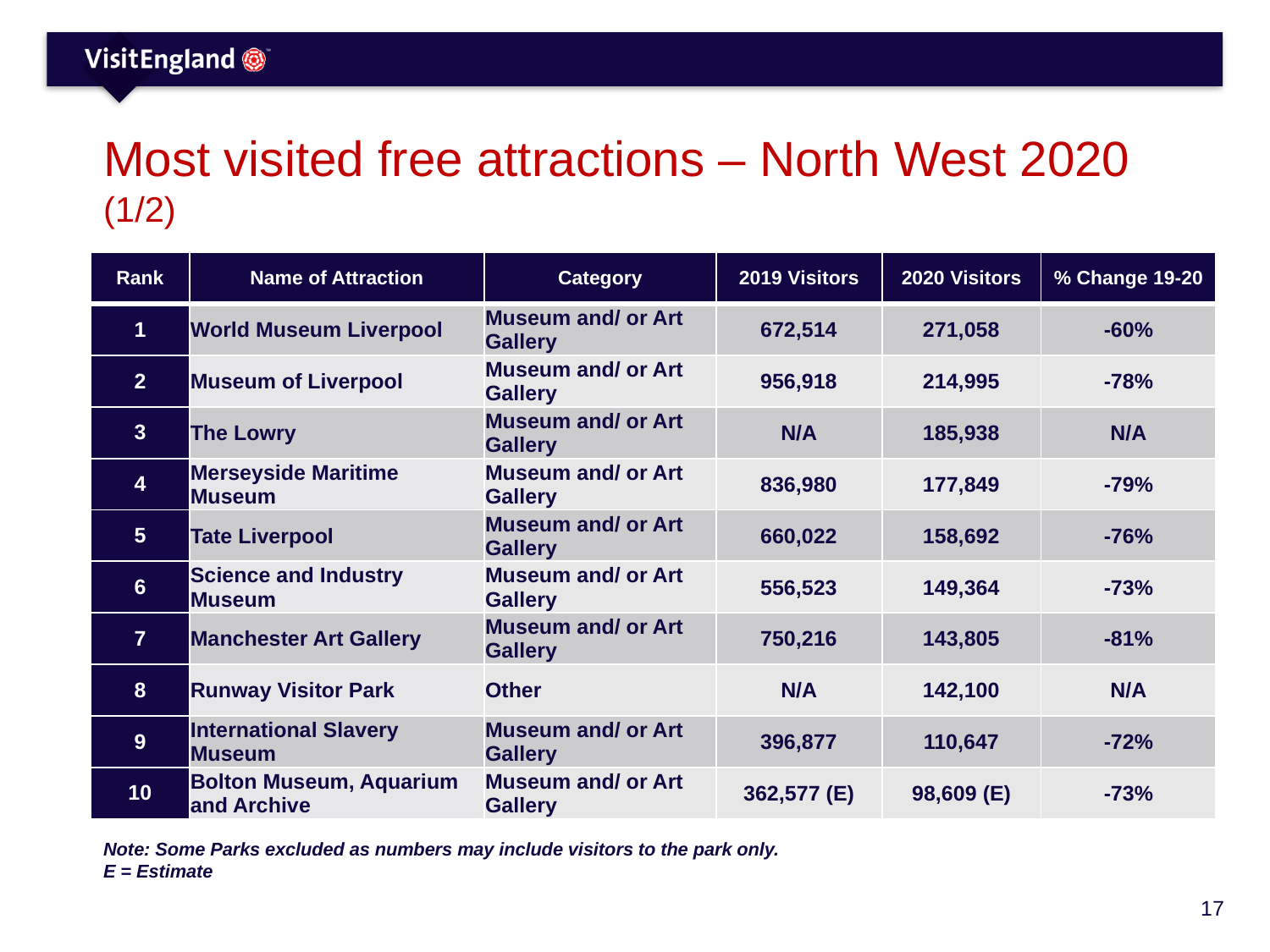

# Most visited free attractions – North West 2020 (1/2)
| Rank | Name of Attraction | Category | 2019 Visitors | 2020 Visitors | % Change 19-20 |
| --- | --- | --- | --- | --- | --- |
| 1 | World Museum Liverpool | Museum and/ or Art Gallery | 672,514 | 271,058 | -60% |
| 2 | Museum of Liverpool | Museum and/ or Art Gallery | 956,918 | 214,995 | -78% |
| 3 | The Lowry | Museum and/ or Art Gallery | N/A | 185,938 | N/A |
| 4 | Merseyside Maritime Museum | Museum and/ or Art Gallery | 836,980 | 177,849 | -79% |
| 5 | Tate Liverpool | Museum and/ or Art Gallery | 660,022 | 158,692 | -76% |
| 6 | Science and Industry Museum | Museum and/ or Art Gallery | 556,523 | 149,364 | -73% |
| 7 | Manchester Art Gallery | Museum and/ or Art Gallery | 750,216 | 143,805 | -81% |
| 8 | Runway Visitor Park | Other | N/A | 142,100 | N/A |
| 9 | International Slavery Museum | Museum and/ or Art Gallery | 396,877 | 110,647 | -72% |
| 10 | Bolton Museum, Aquarium and Archive | Museum and/ or Art Gallery | 362,577 (E) | 98,609 (E) | -73% |
Note: Some Parks excluded as numbers may include visitors to the park only.
E = Estimate